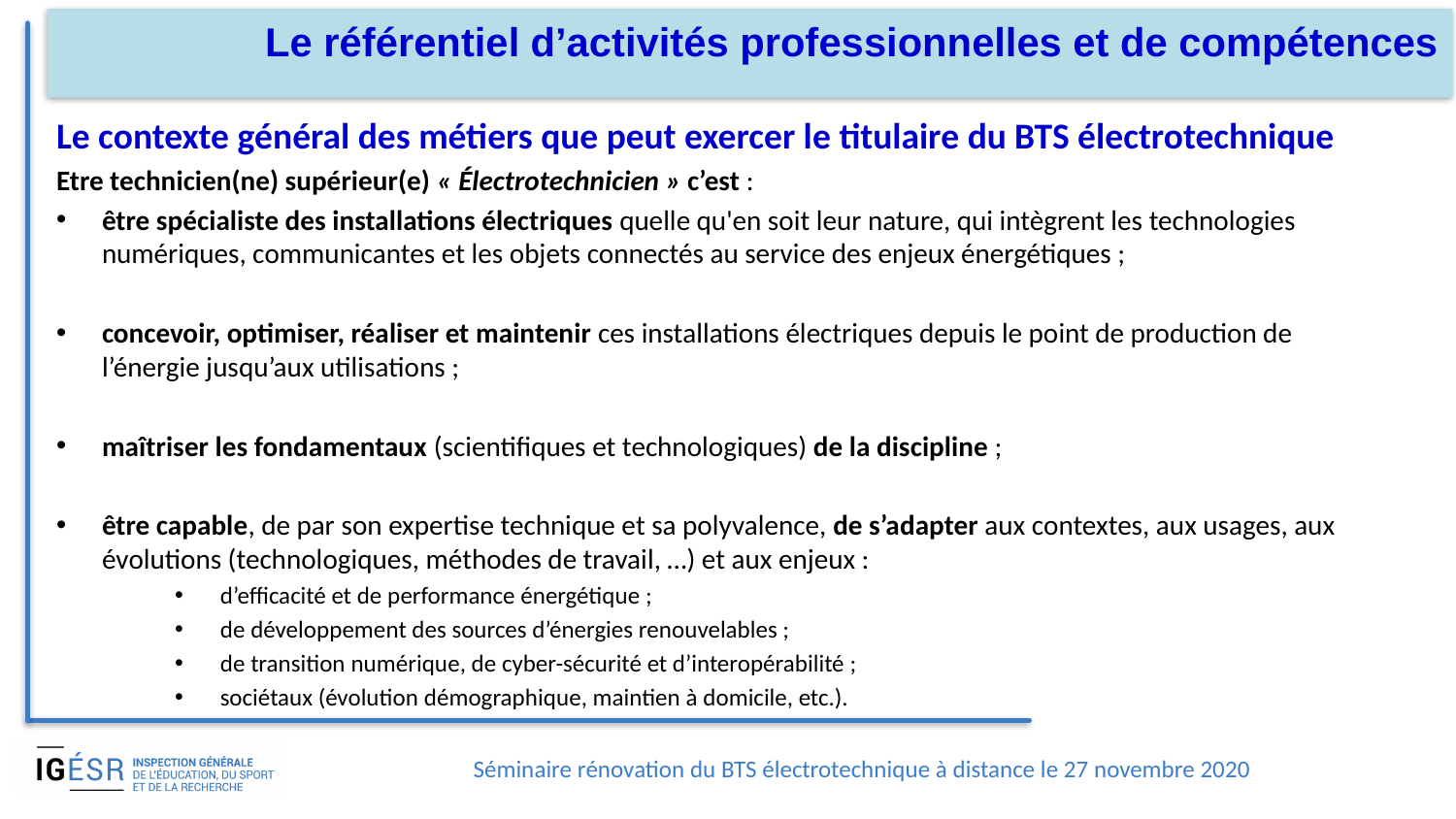

# Le référentiel d’activités professionnelles et de compétences
Le contexte général des métiers que peut exercer le titulaire du BTS électrotechnique
Etre technicien(ne) supérieur(e) « Électrotechnicien » c’est :
être spécialiste des installations électriques quelle qu'en soit leur nature, qui intègrent les technologies numériques, communicantes et les objets connectés au service des enjeux énergétiques ;

concevoir, optimiser, réaliser et maintenir ces installations électriques depuis le point de production de l’énergie jusqu’aux utilisations ;

maîtriser les fondamentaux (scientifiques et technologiques) de la discipline ;

être capable, de par son expertise technique et sa polyvalence, de s’adapter aux contextes, aux usages, aux évolutions (technologiques, méthodes de travail, …) et aux enjeux :
d’efficacité et de performance énergétique ;
de développement des sources d’énergies renouvelables ;
de transition numérique, de cyber-sécurité et d’interopérabilité ;
sociétaux (évolution démographique, maintien à domicile, etc.).